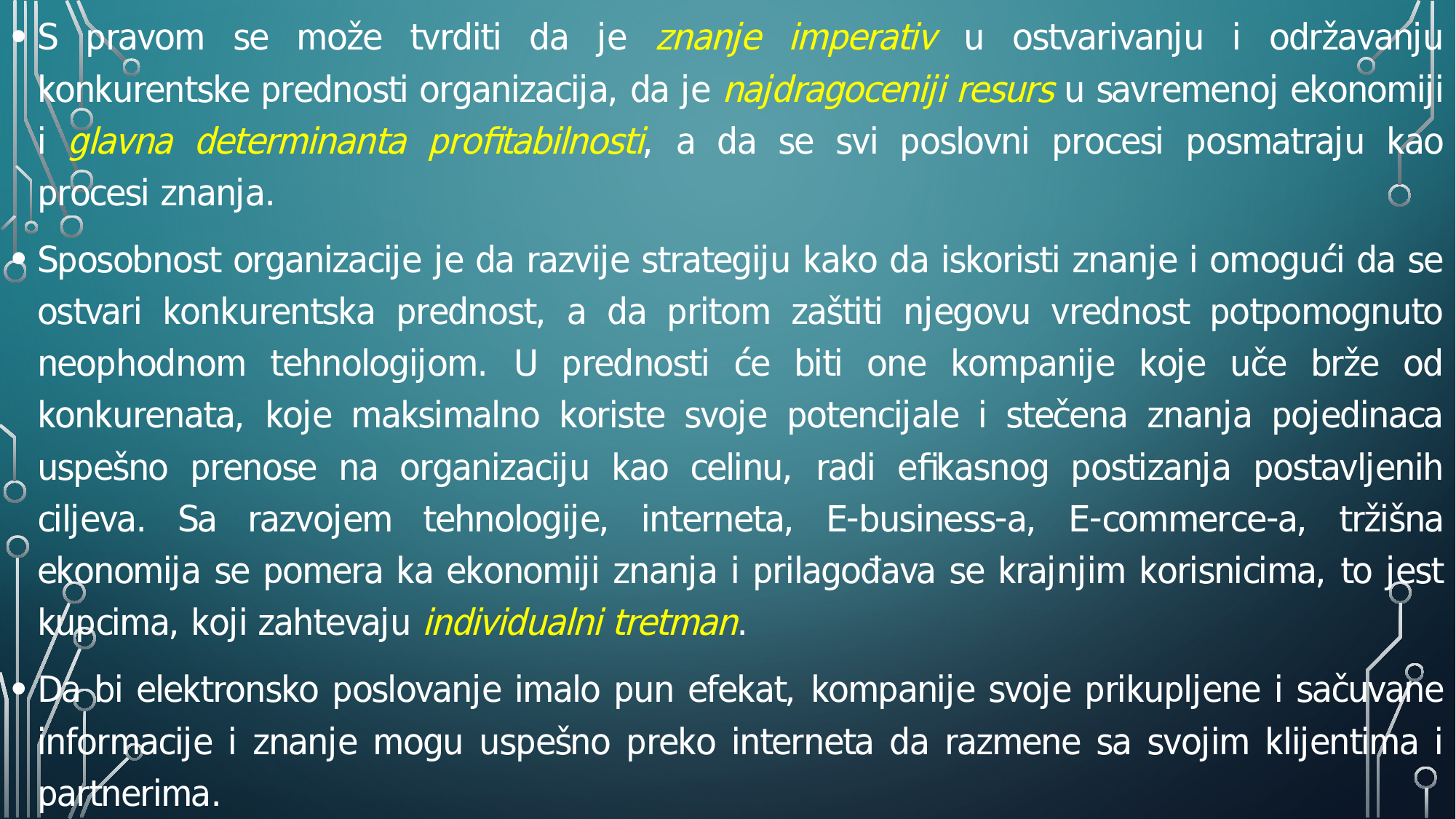

S pravom se može tvrditi da je znanje imperativ u ostvarivanju i održavanju konkurentske prednosti organizacija, da je najdragoceniji resurs u savremenoj ekonomiji i glavna determinanta profitabilnosti, a da se svi poslovni procesi posmatraju kao procesi znanja.
Sposobnost organizacije je da razvije strategiju kako da iskoristi znanje i omogući da se ostvari konkurentska prednost, a da pritom zaštiti njegovu vrednost potpomognuto neophodnom tehnologijom. U prednosti će biti one kompanije koje uče brže od konkurenata, koje maksimalno koriste svoje potencijale i stečena znanja pojedinaca uspešno prenose na organizaciju kao celinu, radi efikasnog postizanja postavljenih ciljeva. Sa razvojem tehnologije, interneta, E-business-a, E-commerce-a, tržišna ekonomija se pomera ka ekonomiji znanja i prilagođava se krajnjim korisnicima, to jest kupcima, koji zahtevaju individualni tretman.
Da bi elektronsko poslovanje imalo pun efekat, kompanije svoje prikupljene i sačuvane informacije i znanje mogu uspešno preko interneta da razmene sa svojim klijentima i partnerima.